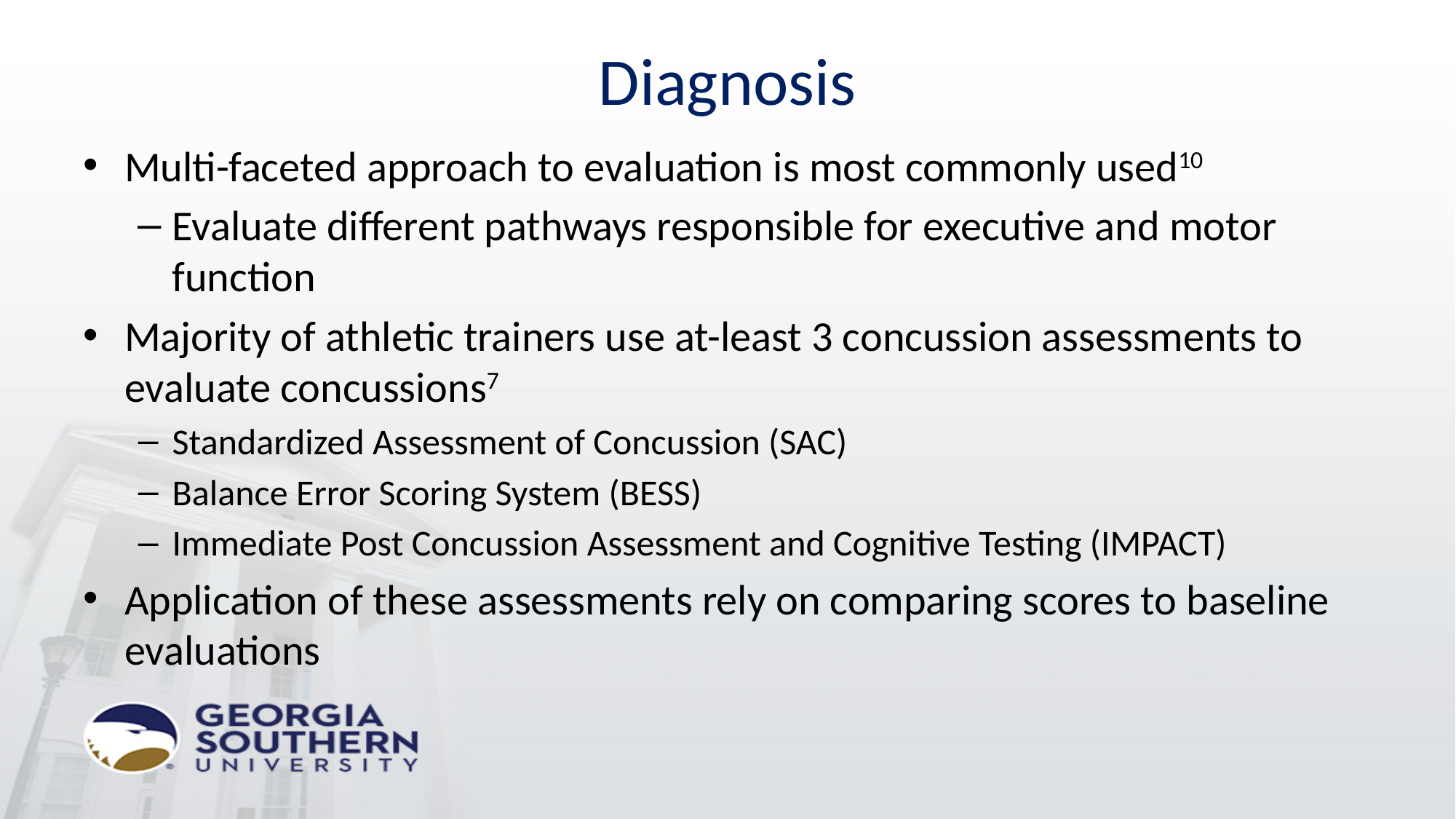

# Diagnosis
Multi-faceted approach to evaluation is most commonly used10
Evaluate different pathways responsible for executive and motor function
Majority of athletic trainers use at-least 3 concussion assessments to evaluate concussions7
Standardized Assessment of Concussion (SAC)
Balance Error Scoring System (BESS)
Immediate Post Concussion Assessment and Cognitive Testing (IMPACT)
Application of these assessments rely on comparing scores to baseline evaluations